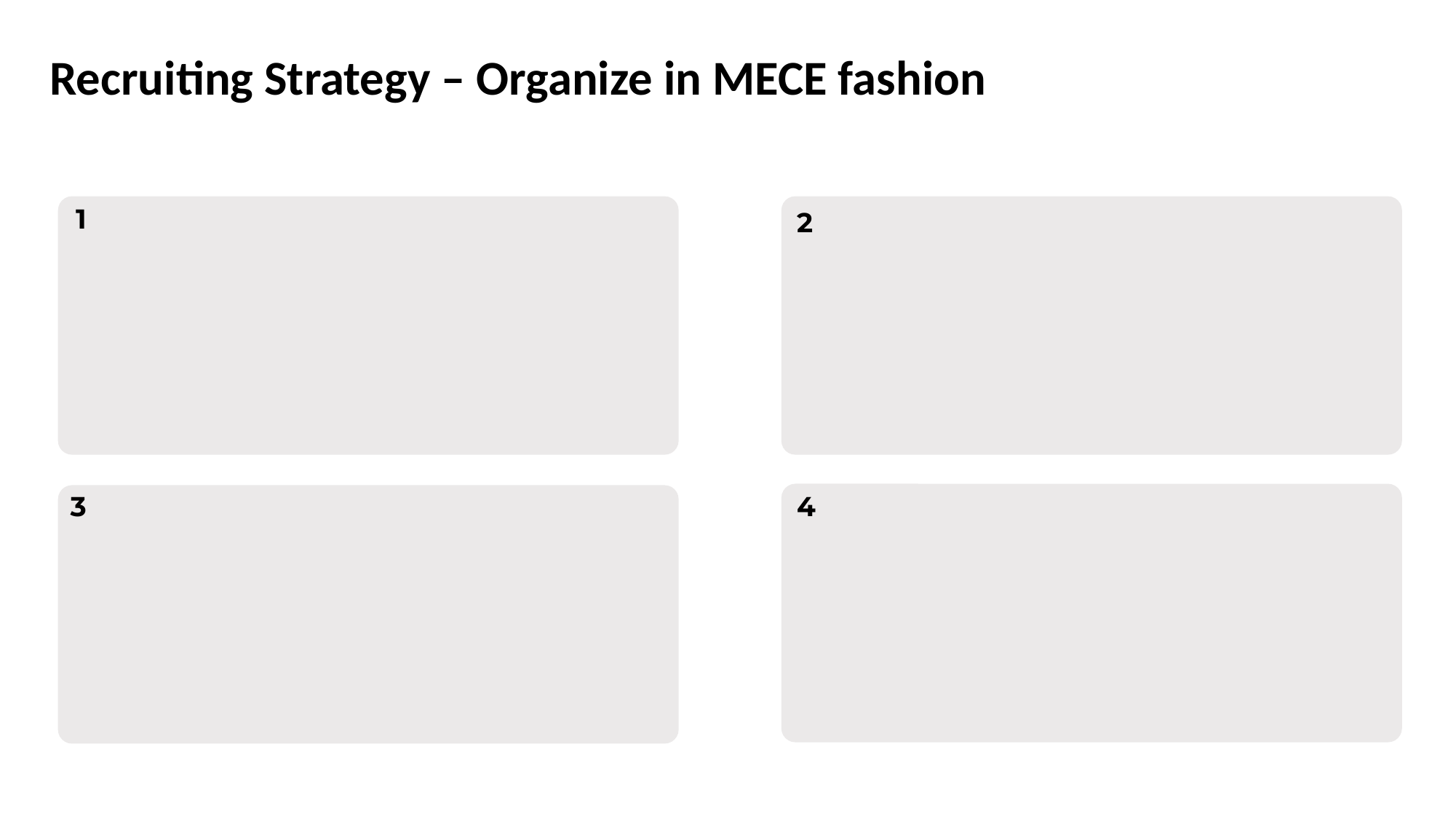

Recruiting Strategy – Organize in MECE fashion
1
2
3
4
Give personal onboarding guide
Task veteran employees to explain responsibilities
Build loyalty to retain work quality
Job posting on job boards
Post information about your company
Hire most qualified candidates
Read resumes, recognize experience
Invite for interview online or offline
Onboard new workers
Financial bonus after 6 months
Recognize and appreciate work done
Find and attract new candidates